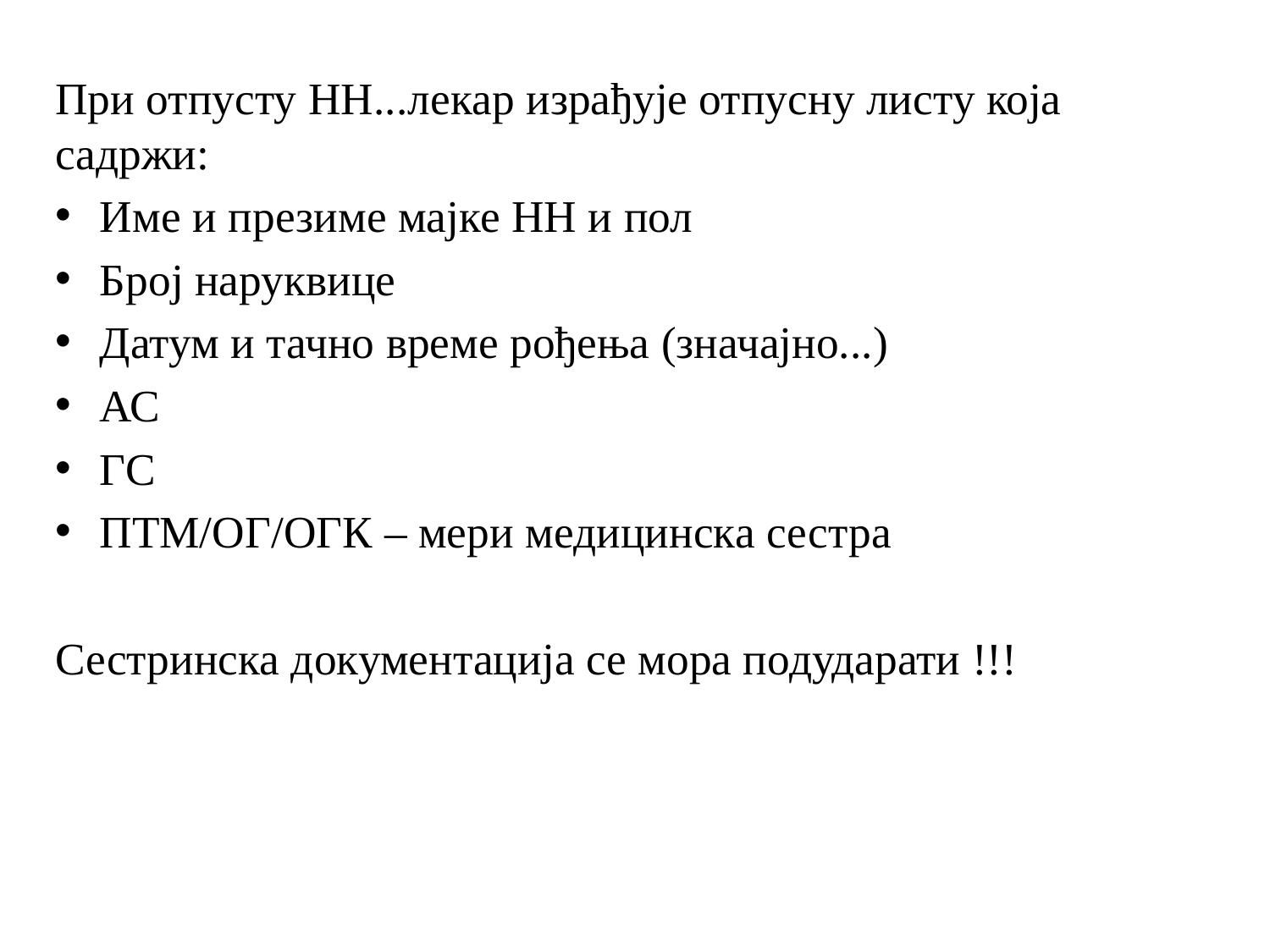

При отпусту НН...лекар израђује отпусну листу која садржи:
Име и презиме мајке НН и пол
Број наруквице
Датум и тачно време рођења (значајно...)
АС
ГС
ПТМ/ОГ/ОГК – мери медицинска сестра

Сестринска документација се мора подударати !!!